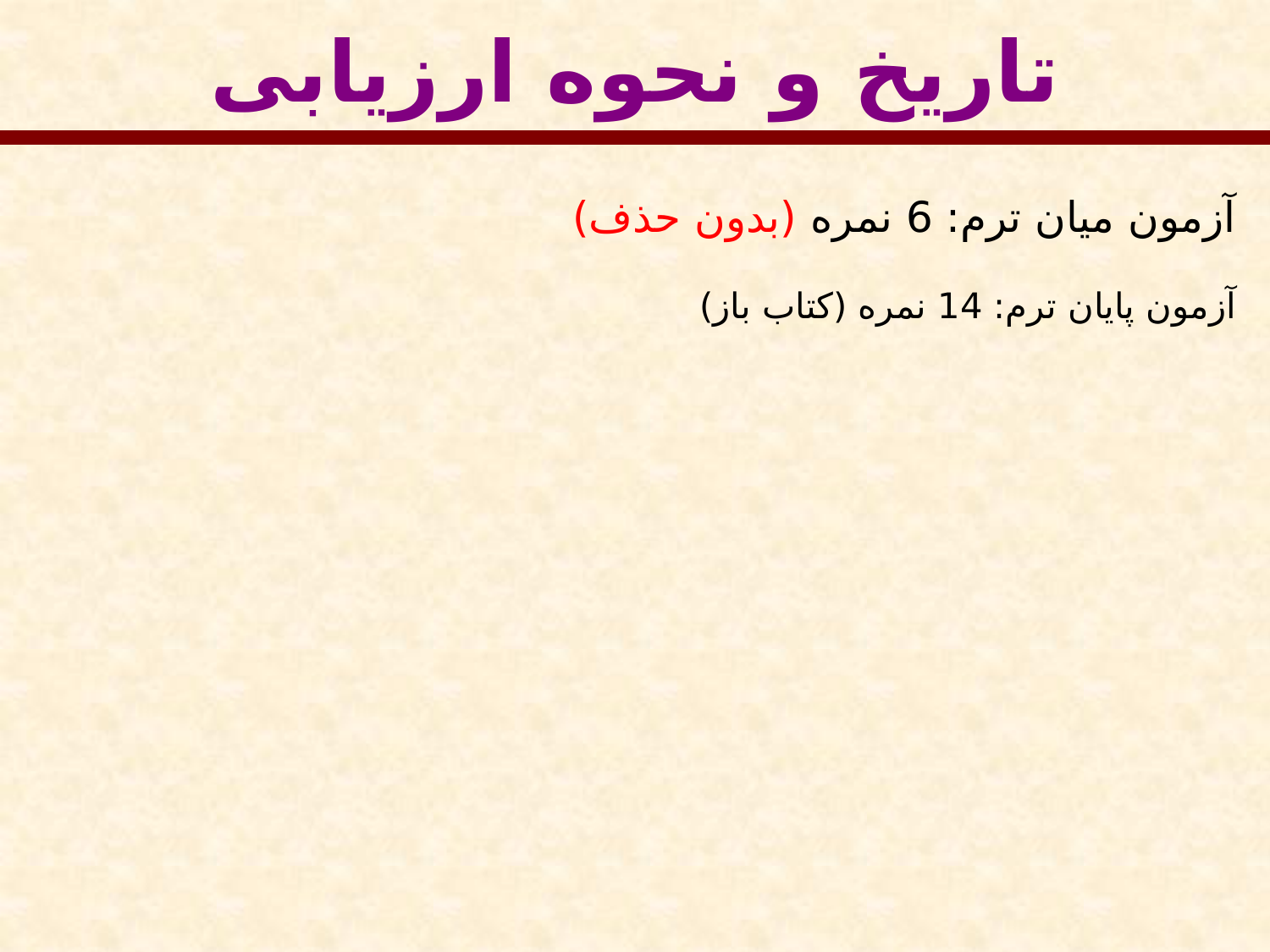

تاریخ و نحوه ارزیابی

آزمون میان ترم: 6 نمره (بدون حذف)
آزمون پایان ترم: 14 نمره (کتاب باز)